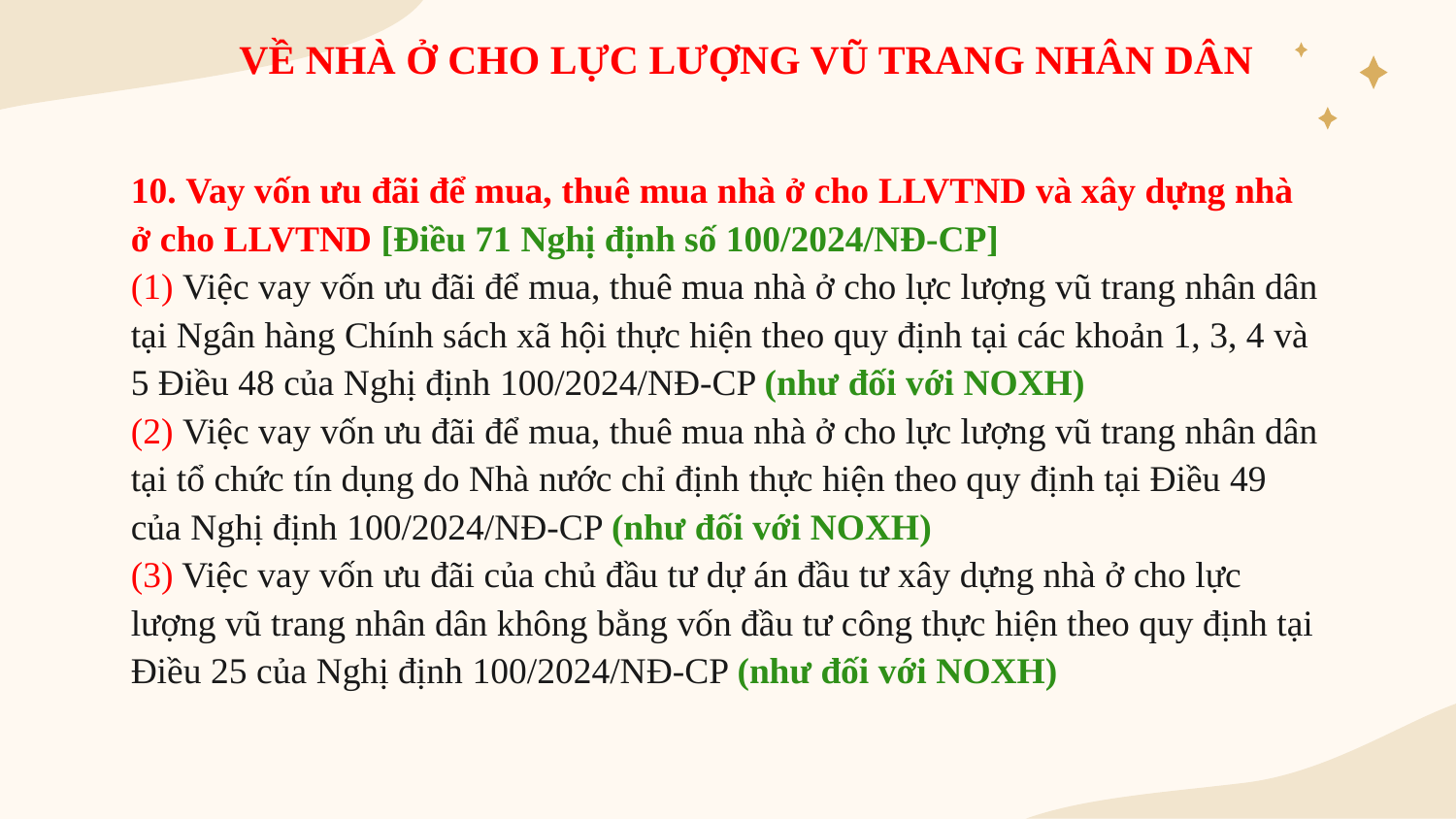

VỀ NHÀ Ở CHO LỰC LƯỢNG VŨ TRANG NHÂN DÂN

10. Vay vốn ưu đãi để mua, thuê mua nhà ở cho LLVTND và xây dựng nhà ở cho LLVTND [Điều 71 Nghị định số 100/2024/NĐ-CP]
(1) Việc vay vốn ưu đãi để mua, thuê mua nhà ở cho lực lượng vũ trang nhân dân tại Ngân hàng Chính sách xã hội thực hiện theo quy định tại các khoản 1, 3, 4 và 5 Điều 48 của Nghị định 100/2024/NĐ-CP (như đối với NOXH)
(2) Việc vay vốn ưu đãi để mua, thuê mua nhà ở cho lực lượng vũ trang nhân dân tại tổ chức tín dụng do Nhà nước chỉ định thực hiện theo quy định tại Điều 49 của Nghị định 100/2024/NĐ-CP (như đối với NOXH)
(3) Việc vay vốn ưu đãi của chủ đầu tư dự án đầu tư xây dựng nhà ở cho lực lượng vũ trang nhân dân không bằng vốn đầu tư công thực hiện theo quy định tại Điều 25 của Nghị định 100/2024/NĐ-CP (như đối với NOXH)